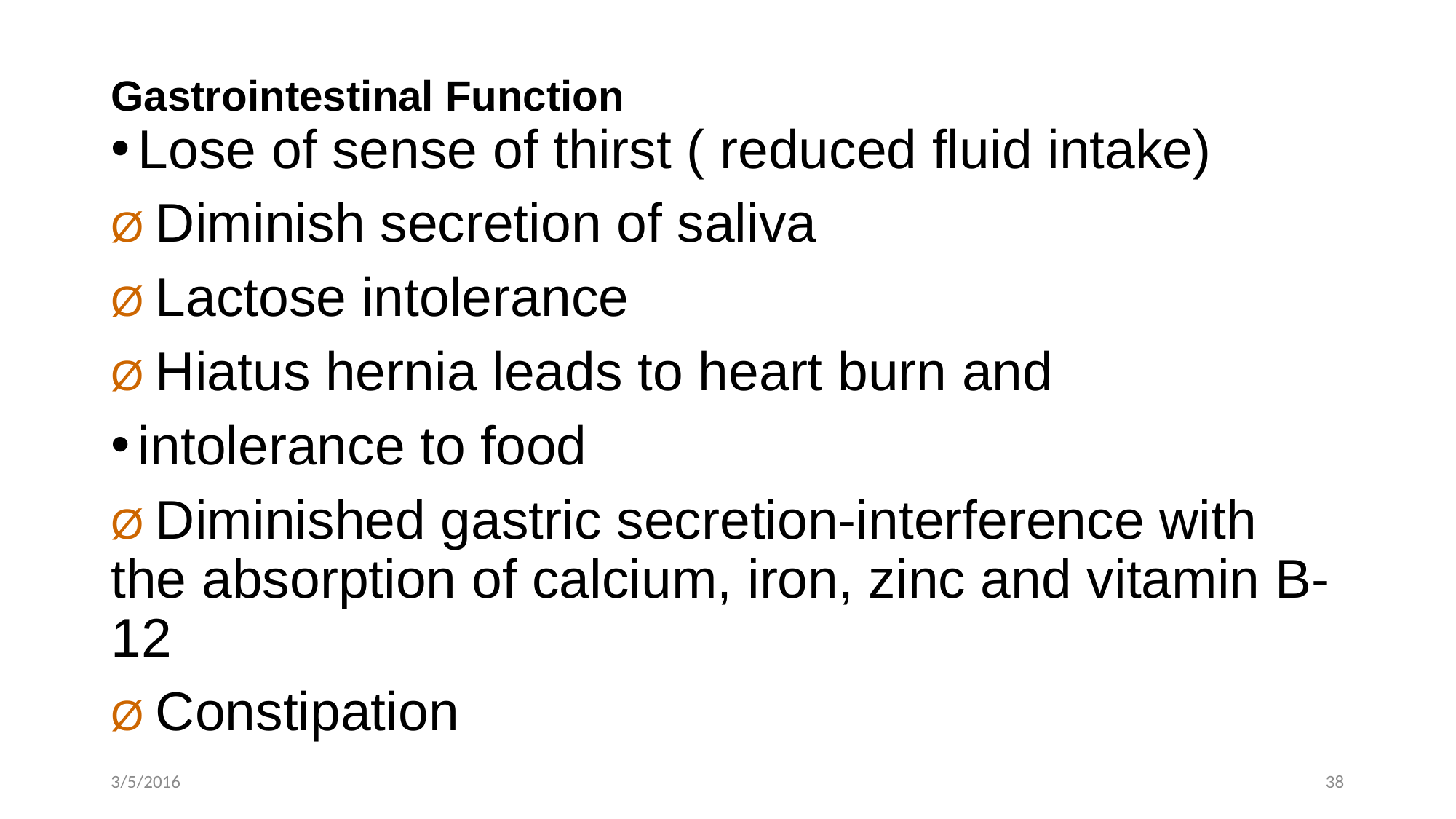

# Gastrointestinal Function
Lose of sense of thirst ( reduced fluid intake)
Ø Diminish secretion of saliva
Ø Lactose intolerance
Ø Hiatus hernia leads to heart burn and
intolerance to food
Ø Diminished gastric secretion-interference with the absorption of calcium, iron, zinc and vitamin B-12
Ø Constipation
3/5/2016
38